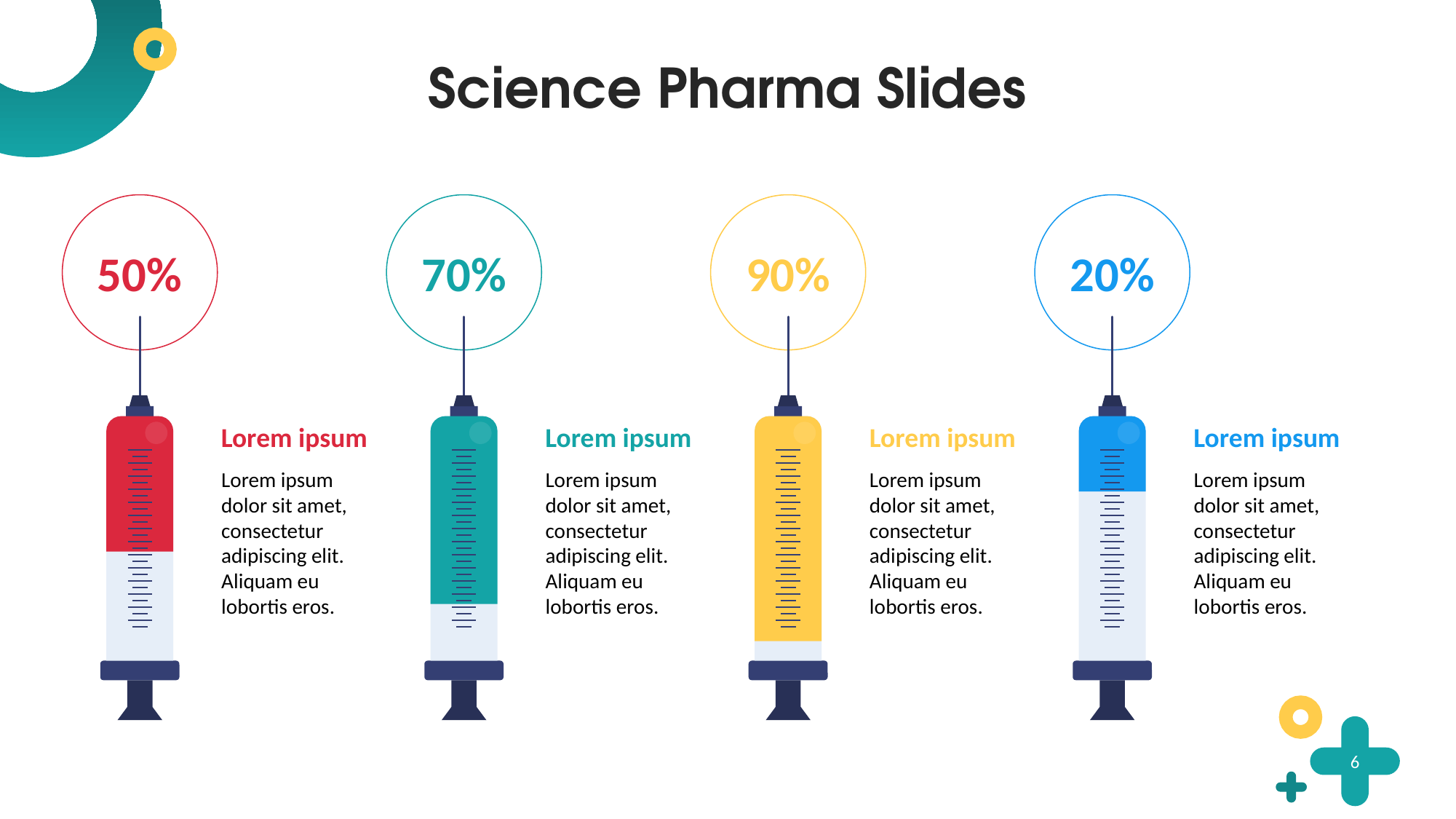

# Science Pharma Slides
50%
70%
90%
20%

Lorem ipsum
Lorem ipsum
Lorem ipsum
Lorem ipsum
Lorem ipsum dolor sit amet, consectetur adipiscing elit. Aliquam eu lobortis eros.
Lorem ipsum dolor sit amet, consectetur adipiscing elit. Aliquam eu lobortis eros.
Lorem ipsum dolor sit amet, consectetur adipiscing elit. Aliquam eu lobortis eros.
Lorem ipsum dolor sit amet, consectetur adipiscing elit. Aliquam eu lobortis eros.
6